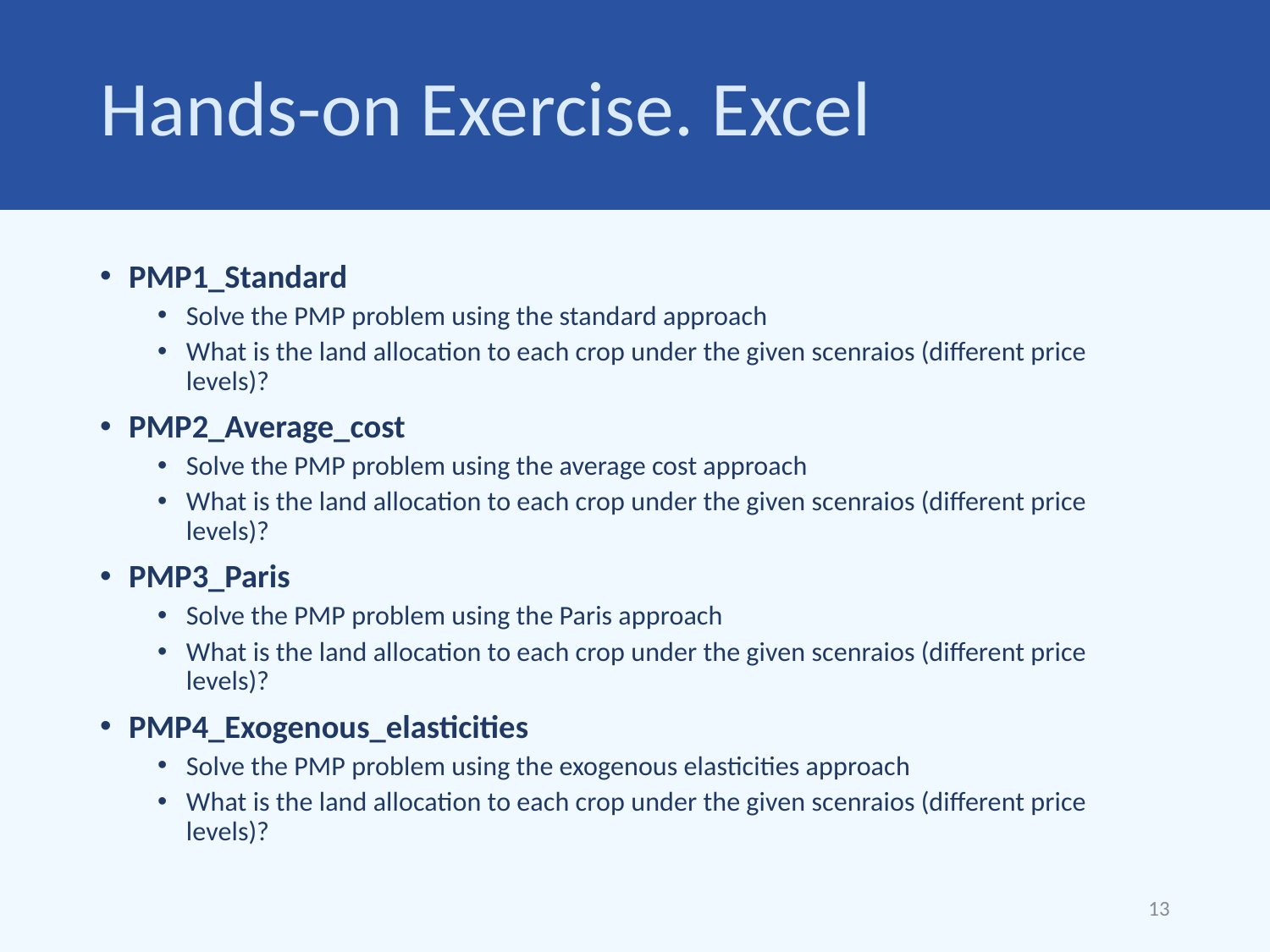

# Hands-on Exercise. Excel
PMP1_Standard
Solve the PMP problem using the standard approach
What is the land allocation to each crop under the given scenraios (different price levels)?
PMP2_Average_cost
Solve the PMP problem using the average cost approach
What is the land allocation to each crop under the given scenraios (different price levels)?
PMP3_Paris
Solve the PMP problem using the Paris approach
What is the land allocation to each crop under the given scenraios (different price levels)?
PMP4_Exogenous_elasticities
Solve the PMP problem using the exogenous elasticities approach
What is the land allocation to each crop under the given scenraios (different price levels)?

13